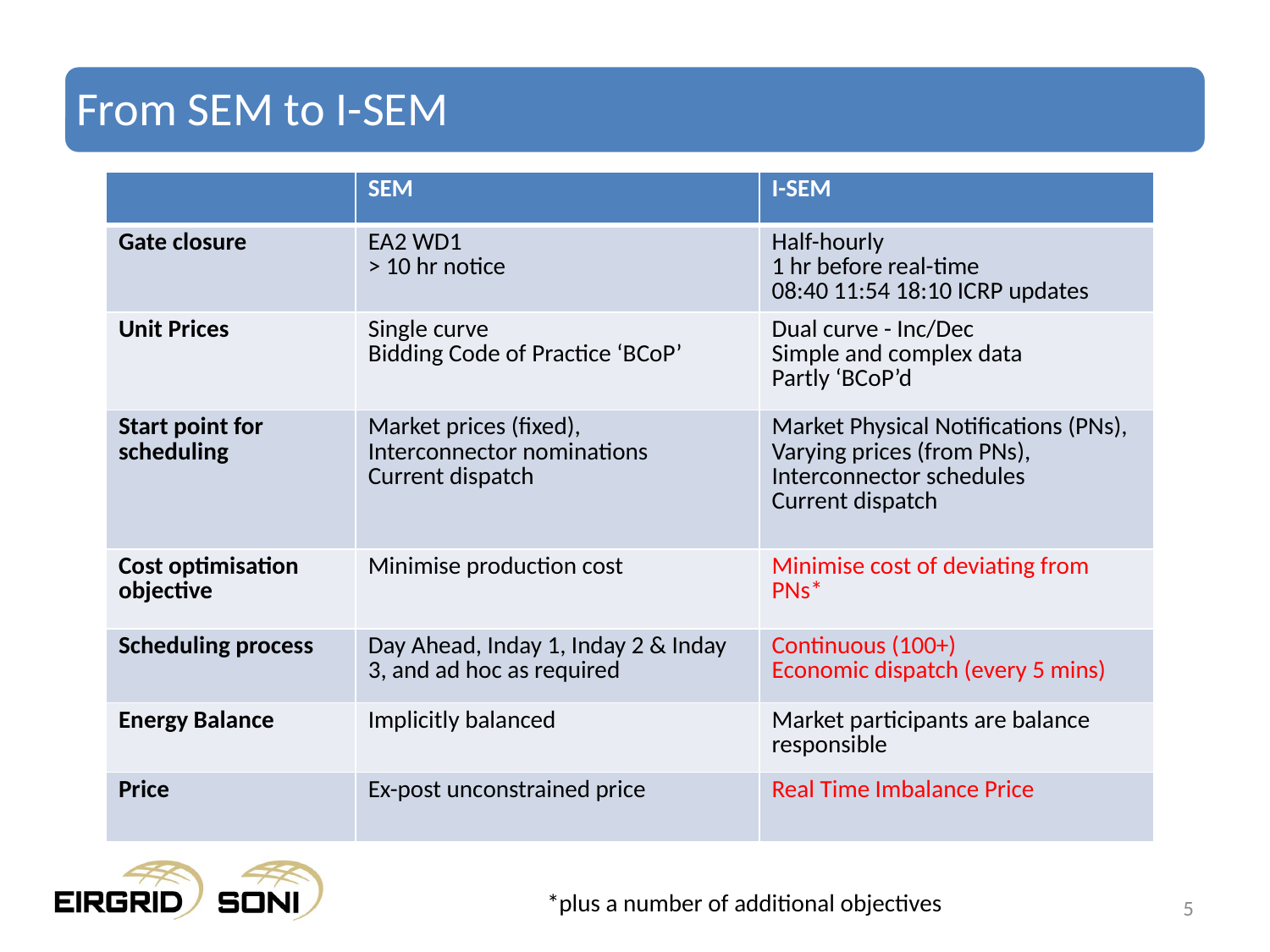

# From SEM to I-SEM
|  | SEM | I-SEM |
| --- | --- | --- |
| Gate closure | EA2 WD1 > 10 hr notice | Half-hourly 1 hr before real-time 08:40 11:54 18:10 ICRP updates |
| Unit Prices | Single curve Bidding Code of Practice ‘BCoP’ | Dual curve - Inc/Dec Simple and complex data Partly ‘BCoP’d |
| Start point for scheduling | Market prices (fixed), Interconnector nominations Current dispatch | Market Physical Notifications (PNs), Varying prices (from PNs), Interconnector schedules Current dispatch |
| Cost optimisation objective | Minimise production cost | Minimise cost of deviating from PNs\* |
| Scheduling process | Day Ahead, Inday 1, Inday 2 & Inday 3, and ad hoc as required | Continuous (100+) Economic dispatch (every 5 mins) |
| Energy Balance | Implicitly balanced | Market participants are balance responsible |
| Price | Ex-post unconstrained price | Real Time Imbalance Price |
*plus a number of additional objectives
5